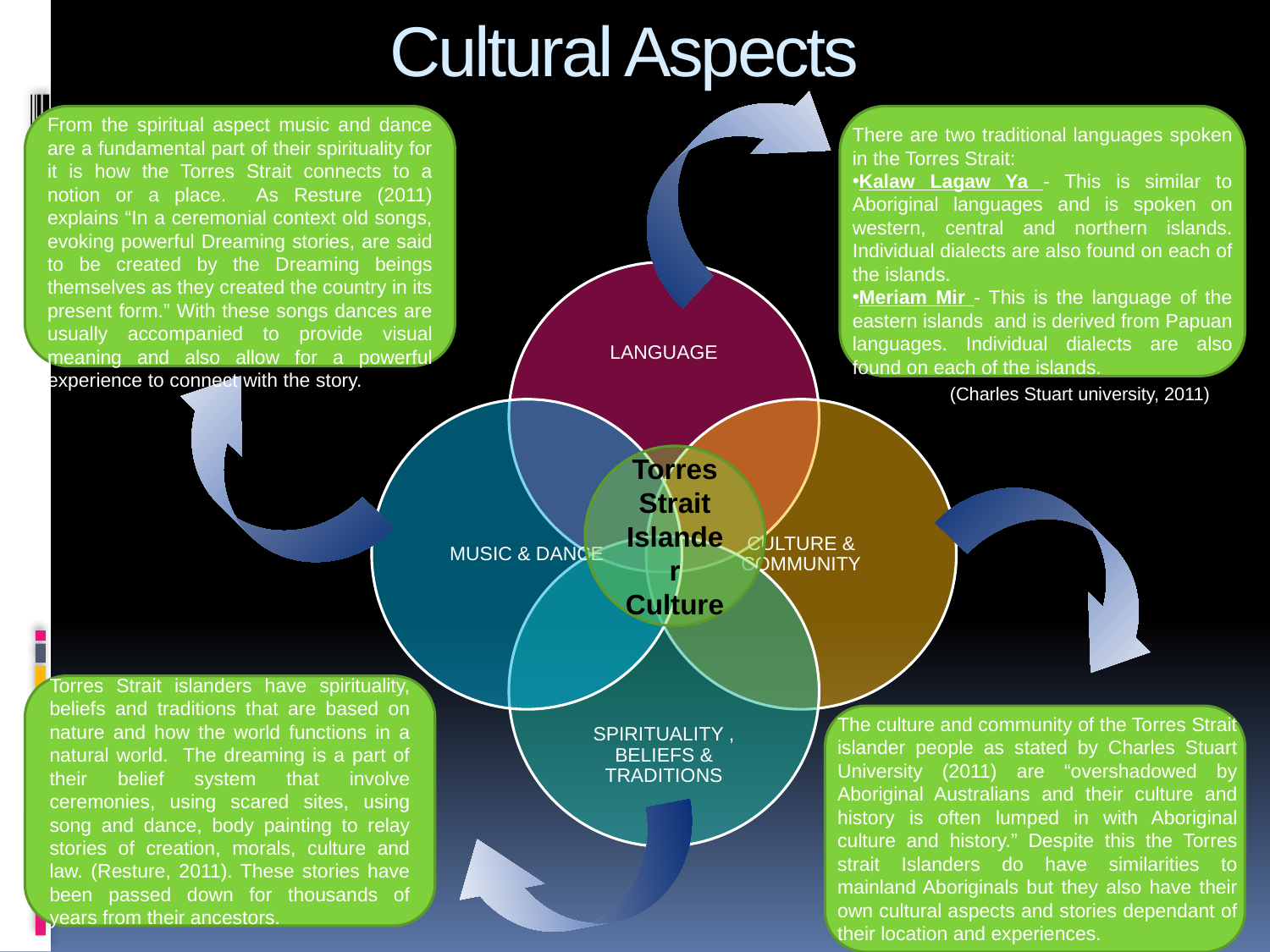

# Cultural Aspects

From the spiritual aspect music and dance are a fundamental part of their spirituality for it is how the Torres Strait connects to a notion or a place.  As Resture (2011) explains “In a ceremonial context old songs, evoking powerful Dreaming stories, are said to be created by the Dreaming beings themselves as they created the country in its present form.” With these songs dances are usually accompanied to provide visual meaning and also allow for a powerful experience to connect with the story.

There are two traditional languages spoken in the Torres Strait:
Kalaw Lagaw Ya - This is similar to Aboriginal languages and is spoken on western, central and northern islands. Individual dialects are also found on each of the islands.
Meriam Mir - This is the language of the eastern islands  and is derived from Papuan languages. Individual dialects are also found on each of the islands.

LANGUAGE
CULTURE & COMMUNITY
SPIRITUALITY , BELIEFS & TRADITIONS
MUSIC & DANCE
(Charles Stuart university, 2011)

Torres Strait Islander Culture

Torres Strait islanders have spirituality, beliefs and traditions that are based on nature and how the world functions in a natural world.  The dreaming is a part of their belief system that involve ceremonies, using scared sites, using song and dance, body painting to relay stories of creation, morals, culture and law. (Resture, 2011). These stories have been passed down for thousands of years from their ancestors.

The culture and community of the Torres Strait islander people as stated by Charles Stuart University (2011) are “overshadowed by Aboriginal Australians and their culture and history is often lumped in with Aboriginal culture and history.” Despite this the Torres strait Islanders do have similarities to mainland Aboriginals but they also have their own cultural aspects and stories dependant of their location and experiences.